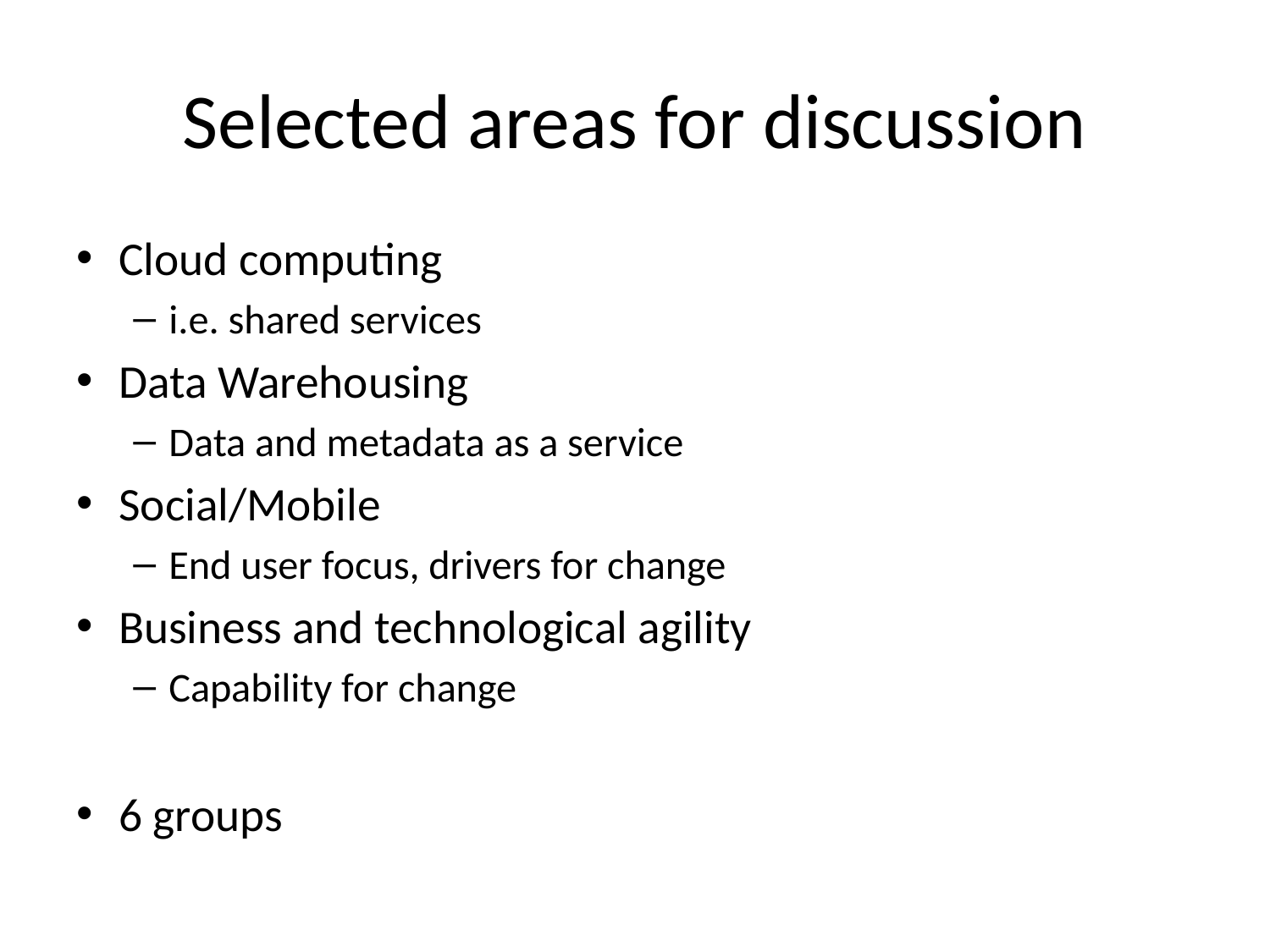

# Selected areas for discussion
Cloud computing
i.e. shared services
Data Warehousing
Data and metadata as a service
Social/Mobile
End user focus, drivers for change
Business and technological agility
Capability for change

6 groups